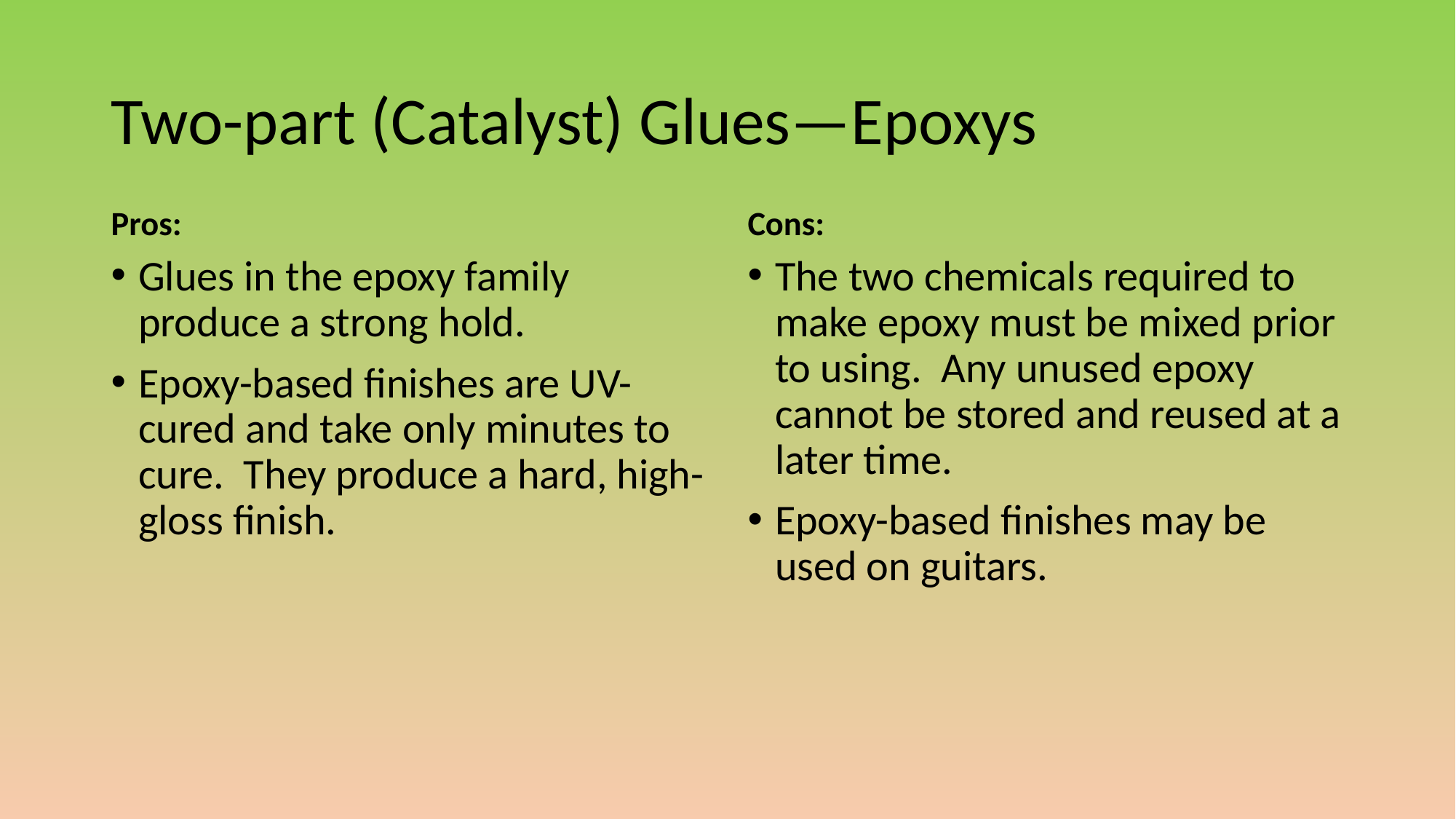

# Two-part (Catalyst) Glues—Epoxys
Pros:
Cons:
Glues in the epoxy family produce a strong hold.
Epoxy-based finishes are UV-cured and take only minutes to cure.  They produce a hard, high-gloss finish.
The two chemicals required to make epoxy must be mixed prior to using.  Any unused epoxy cannot be stored and reused at a later time.
Epoxy-based finishes may be used on guitars.